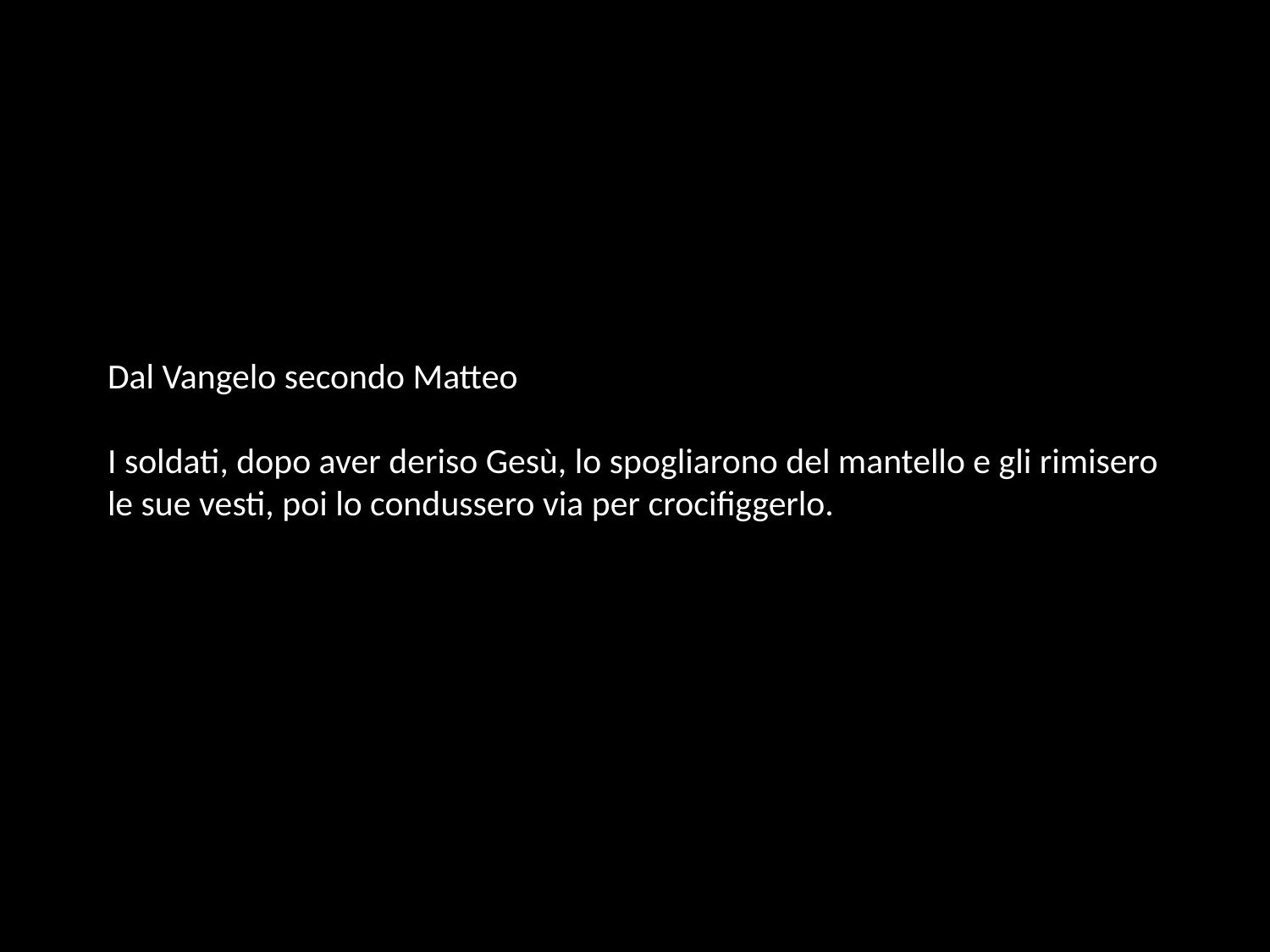

# Dal Vangelo secondo Matteo I soldati, dopo aver deriso Gesù, lo spogliarono del mantello e gli rimisero le sue vesti, poi lo condussero via per crocifiggerlo.